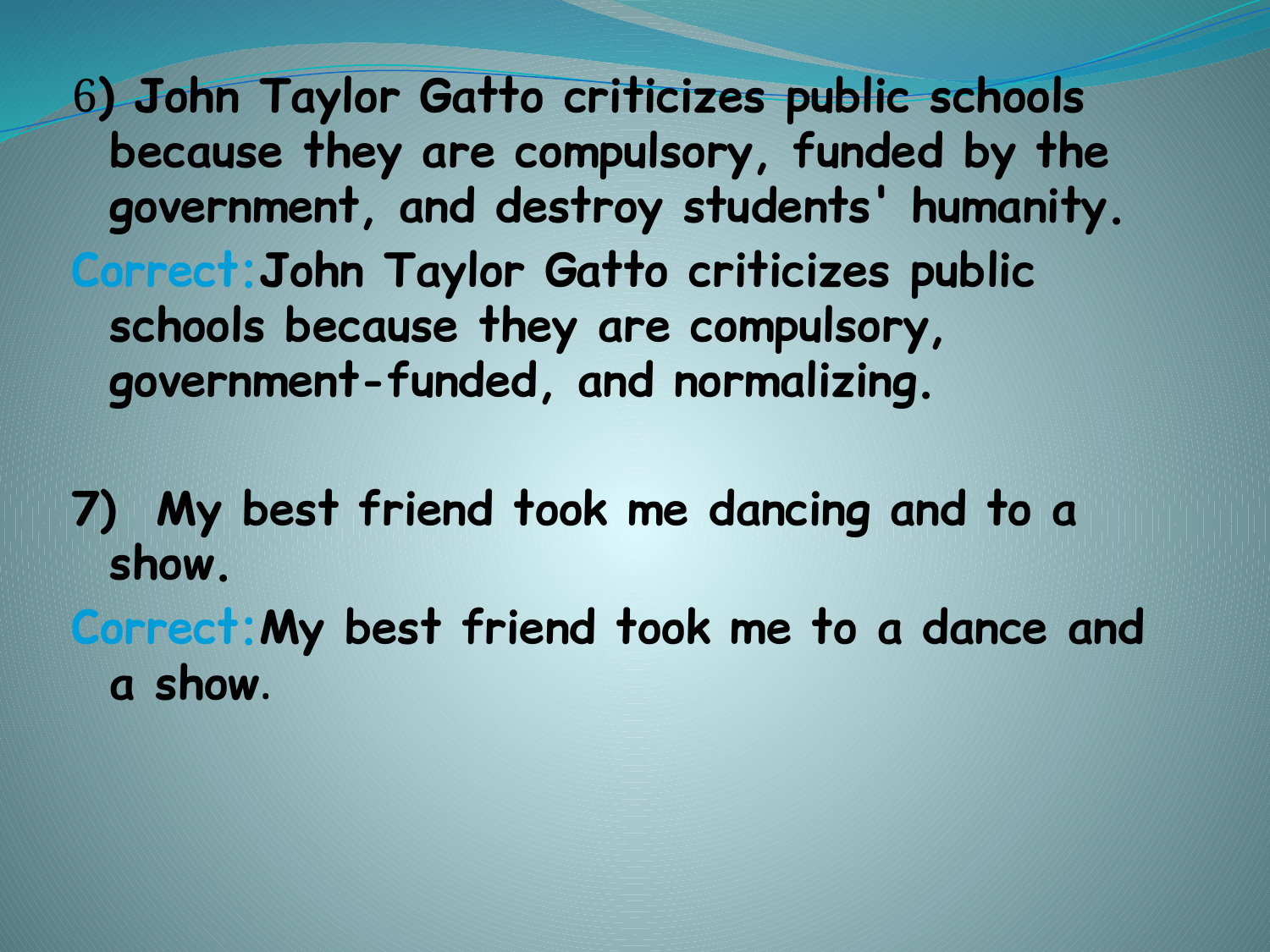

6) John Taylor Gatto criticizes public schools because they are compulsory, funded by the government, and destroy students' humanity.
Correct:John Taylor Gatto criticizes public schools because they are compulsory, government-funded, and normalizing.

7)  My best friend took me dancing and to a show.
Correct:My best friend took me to a dance and a show.